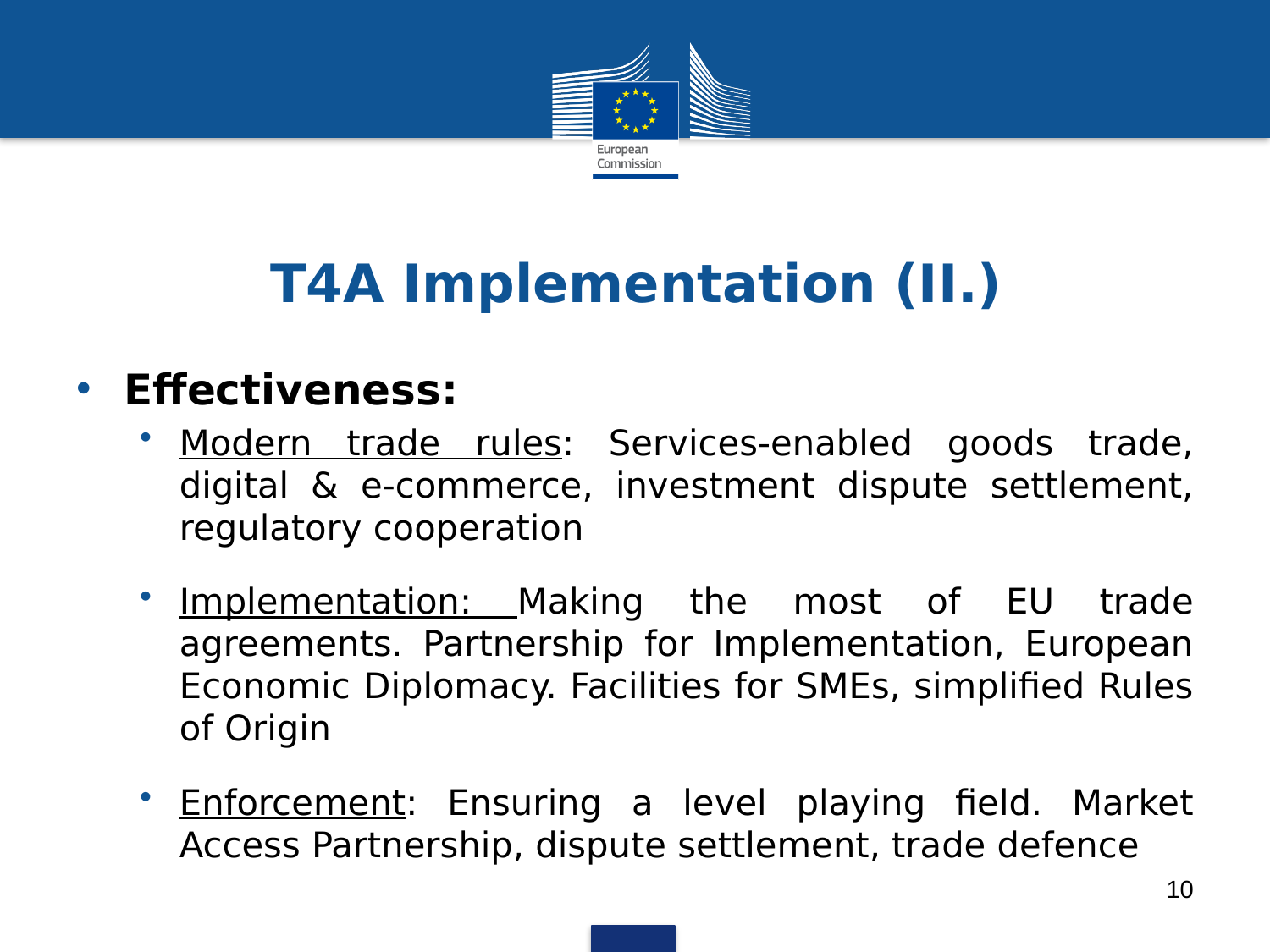

# T4A Implementation (II.)
Effectiveness:
Modern trade rules: Services-enabled goods trade, digital & e-commerce, investment dispute settlement, regulatory cooperation

Implementation: Making the most of EU trade agreements. Partnership for Implementation, European Economic Diplomacy. Facilities for SMEs, simplified Rules of Origin

Enforcement: Ensuring a level playing field. Market Access Partnership, dispute settlement, trade defence
10